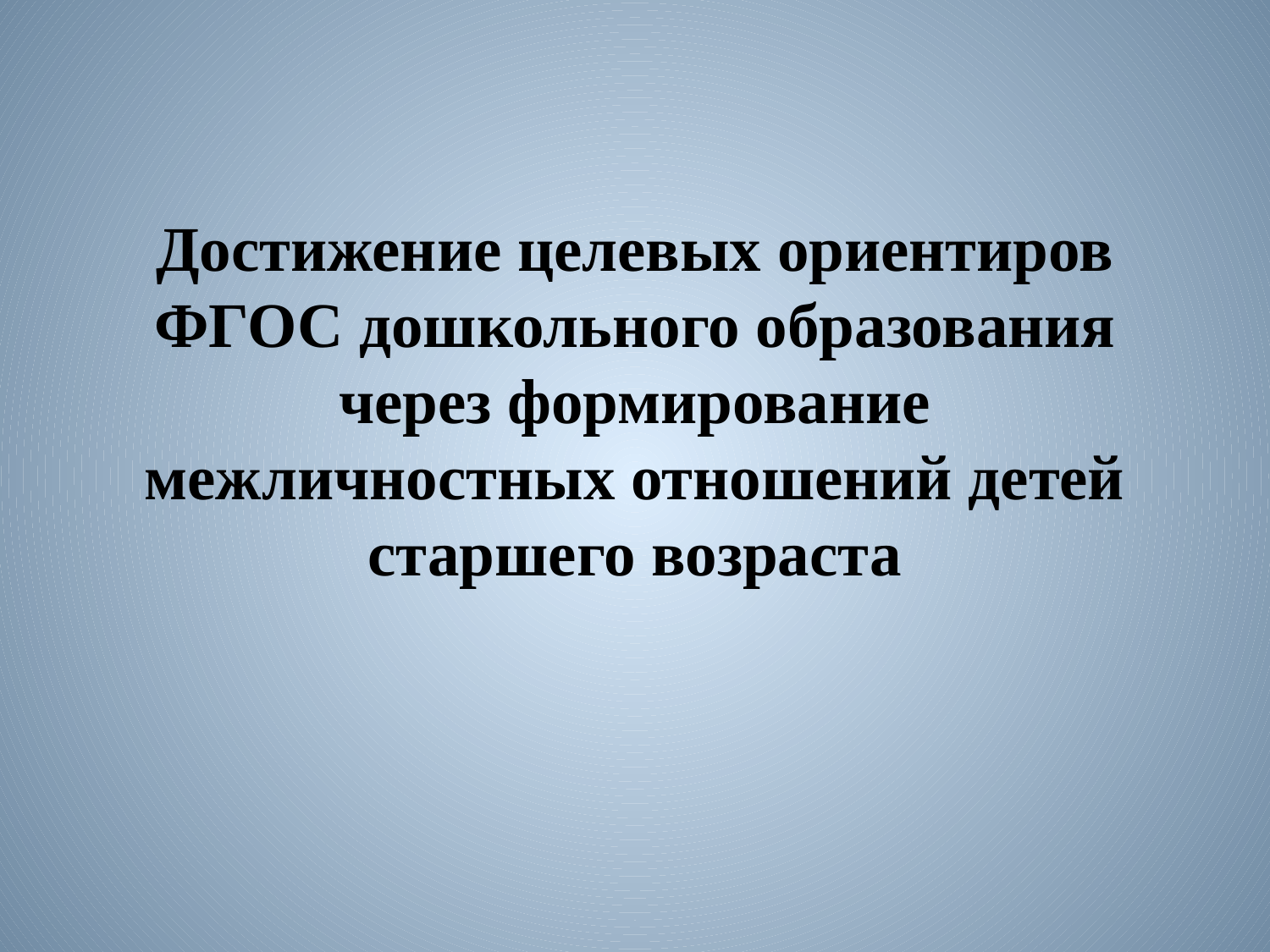

# Достижение целевых ориентиров ФГОС дошкольного образования через формирование межличностных отношений детей старшего возраста